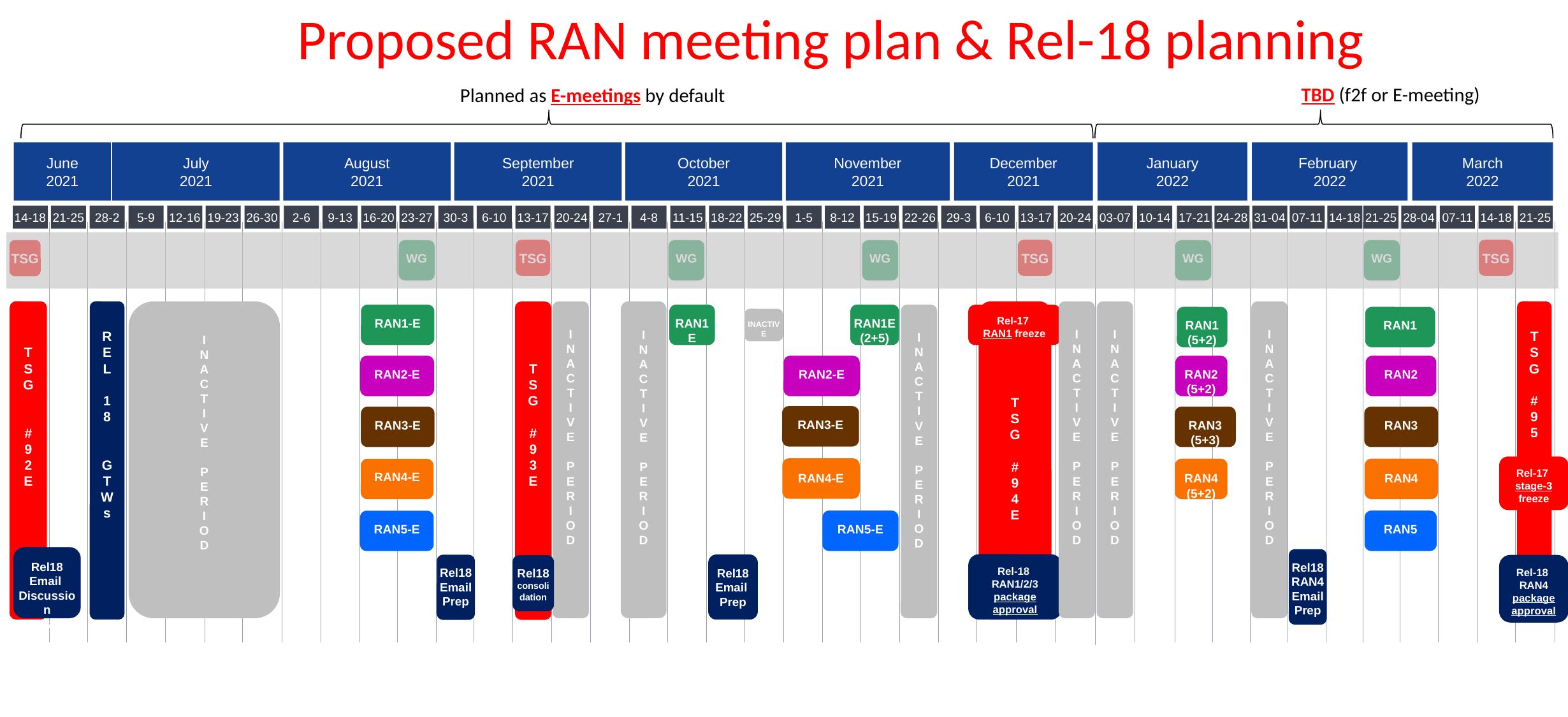

# Proposed RAN meeting plan & Rel-18 planning
TBD (f2f or E-meeting)

Planned as E-meetings by default

June
2021
July
2021
August
2021
September
2021
October
2021
November
2021
December
2021
January
2022
February
2022
March
2022
14-18
21-25
28-2
5-9
12-16
19-23
26-30
2-6
9-13
16-20
23-27
30-3
6-10
13-17
20-24
27-1
4-8
11-15
18-22
25-29
1-5
8-12
15-19
22-26
29-3
6-10
13-17
20-24
03-07
10-14
17-21
24-28
31-04
07-11
14-18
21-25
28-04
07-11
14-18
21-25

TSG
TSG
TSG
WG
WG
WG
WG
WG
TSG

T
S
G

#
9
2
E

R
E
L

1
8

G
T
W
s

I
N
A
C
T
I
V
E

P
E
R
I
O
D

I
N
A
C
T
I
V
E

P
E
R
I
O
D

T
S
G

#
9
4
E

I
N
A
C
T
I
V
E

P
E
R
I
O
D

I
N
A
C
T
I
V
E

P
E
R
I
O
D

I
N
A
C
T
I
V
E

P
E
R
I
O
D

T
S
G

#
9
5

I
N
A
C
T
I
V
E

P
E
R
I
O
D

T
S
G

#
9
3
E
RAN1-E
RAN1E
(5+2)
RAN1E
(2+5)

I
N
A
C
T
I
V
E

P
E
R
I
O
D

Rel-17
RAN1 freeze
RAN1
(5+2)
RAN1
INACTIVE
RAN2-E
RAN2-E
RAN2
(5+2)
RAN2
RAN3-E
RAN3-E
RAN3
(5+3)
RAN3
Rel-17
stage-3 freeze
RAN4-E

RAN4
(5+2)
RAN4
RAN4-E
RAN5-E
RAN5
RAN5-E
Rel18
Email
Discussion
Q&A
Rel18
RAN4 Email
Prep
Rel-18
RAN1/2/3 package approval
Rel18
Email
Prep
Rel18
Email
Prep
Rel-18
RAN4 package approval
Rel18
consolidation